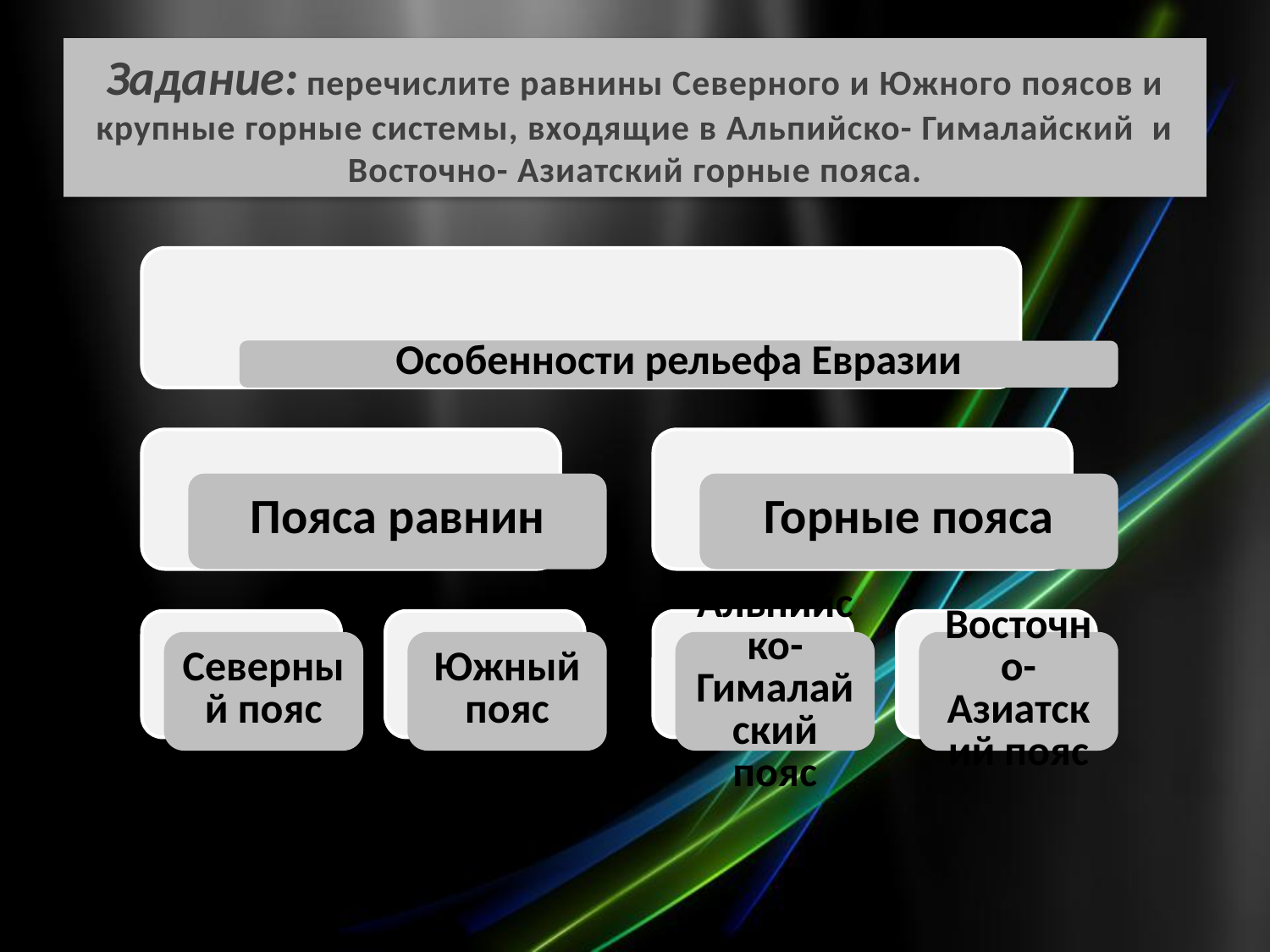

# Задание: перечислите равнины Северного и Южного поясов и крупные горные системы, входящие в Альпийско- Гималайский  и Восточно- Азиатский горные пояса.
Особенности рельефа Евразии
Пояса равнин
Северный пояс
Южный пояс
Горные пояса
Альпийско- Гималайский пояс
Восточно- Азиатский пояс